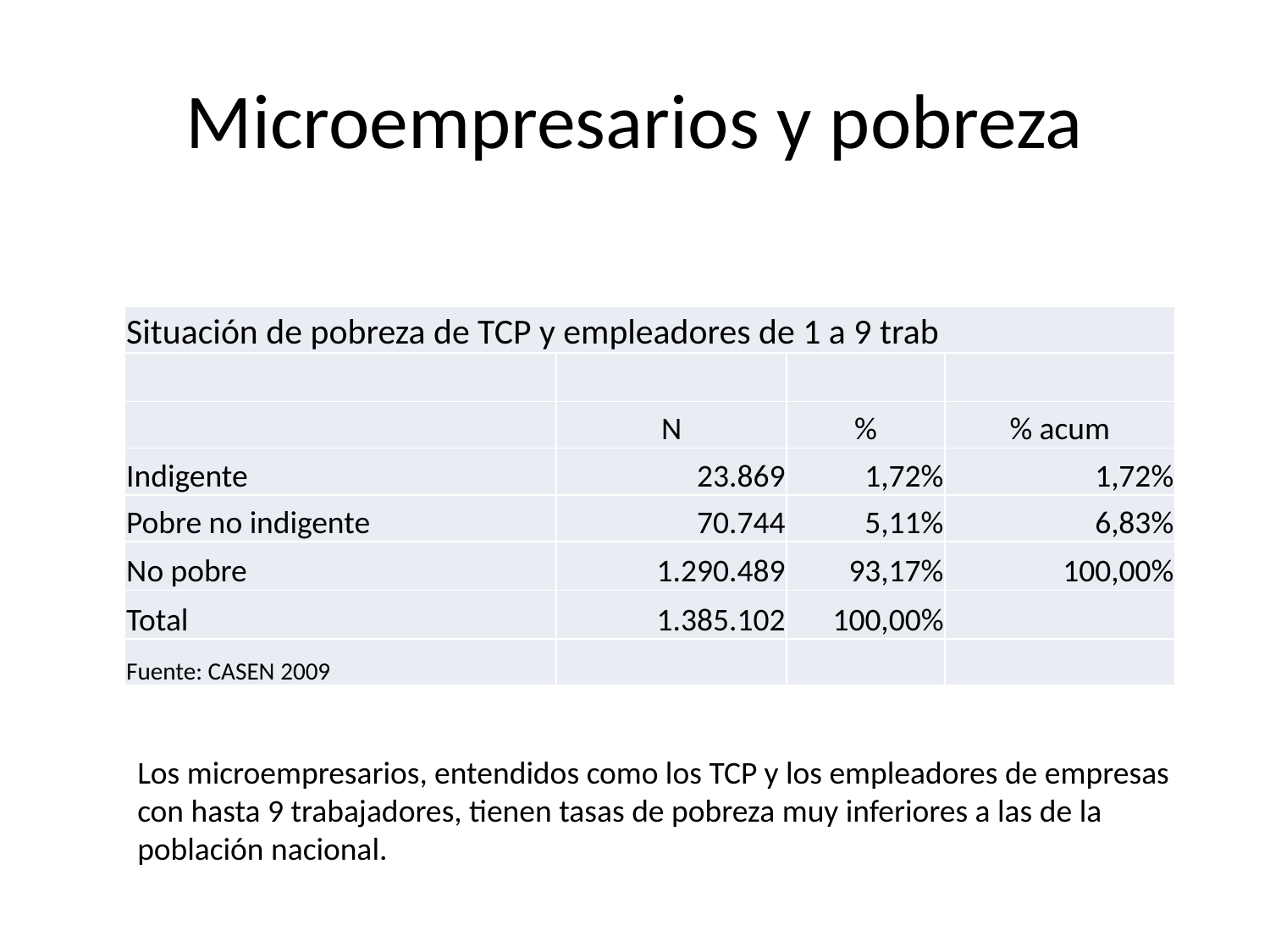

# Microempresarios y pobreza
| Situación de pobreza de TCP y empleadores de 1 a 9 trab |  |  |  |
| --- | --- | --- | --- |
|  |  |  |  |
|  | N | % | % acum |
| Indigente | 23.869 | 1,72% | 1,72% |
| Pobre no indigente | 70.744 | 5,11% | 6,83% |
| No pobre | 1.290.489 | 93,17% | 100,00% |
| Total | 1.385.102 | 100,00% |  |
| Fuente: CASEN 2009 |  |  |  |
Los microempresarios, entendidos como los TCP y los empleadores de empresas con hasta 9 trabajadores, tienen tasas de pobreza muy inferiores a las de la población nacional.